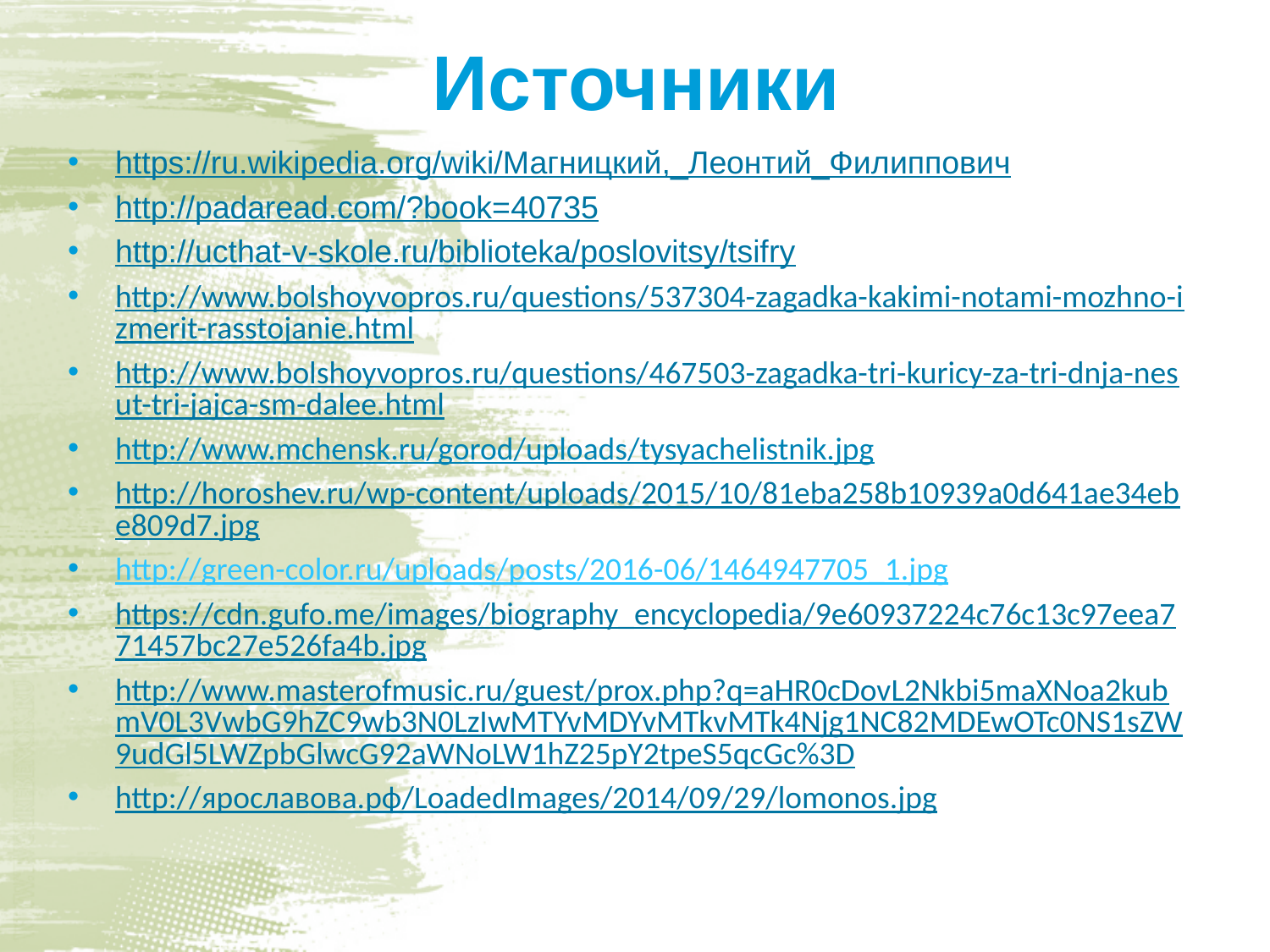

# Источники
https://ru.wikipedia.org/wiki/Магницкий,_Леонтий_Филиппович
http://padaread.com/?book=40735
http://ucthat-v-skole.ru/biblioteka/poslovitsy/tsifry
http://www.bolshoyvopros.ru/questions/537304-zagadka-kakimi-notami-mozhno-izmerit-rasstojanie.html
http://www.bolshoyvopros.ru/questions/467503-zagadka-tri-kuricy-za-tri-dnja-nesut-tri-jajca-sm-dalee.html
http://www.mchensk.ru/gorod/uploads/tysyachelistnik.jpg
http://horoshev.ru/wp-content/uploads/2015/10/81eba258b10939a0d641ae34ebe809d7.jpg
http://green-color.ru/uploads/posts/2016-06/1464947705_1.jpg
https://cdn.gufo.me/images/biography_encyclopedia/9e60937224c76c13c97eea771457bc27e526fa4b.jpg
http://www.masterofmusic.ru/guest/prox.php?q=aHR0cDovL2Nkbi5maXNoa2kubmV0L3VwbG9hZC9wb3N0LzIwMTYvMDYvMTkvMTk4Njg1NC82MDEwOTc0NS1sZW9udGl5LWZpbGlwcG92aWNoLW1hZ25pY2tpeS5qcGc%3D
http://ярославова.рф/LoadedImages/2014/09/29/lomonos.jpg